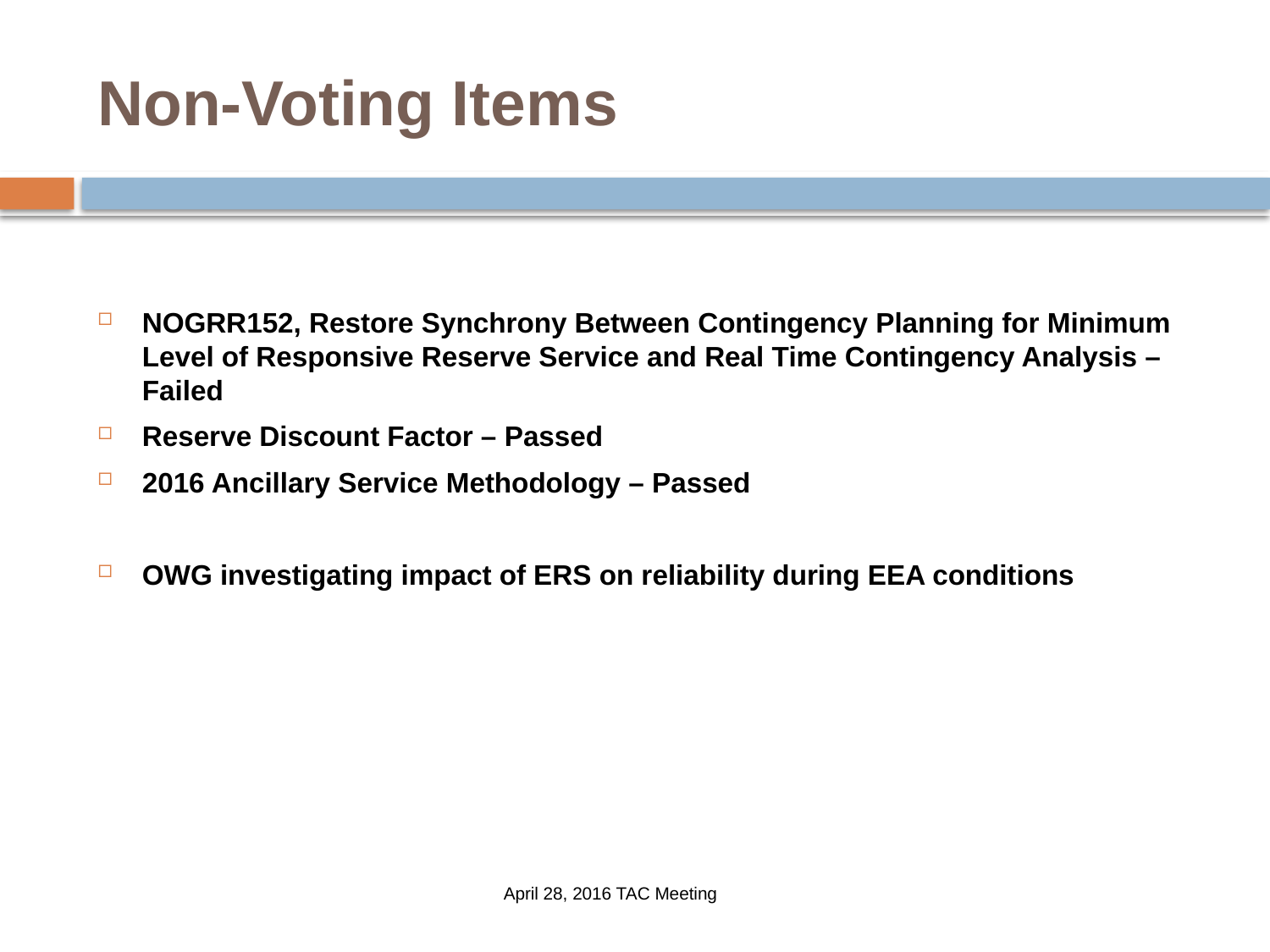

# Non-Voting Items

NOGRR152, Restore Synchrony Between Contingency Planning for Minimum Level of Responsive Reserve Service and Real Time Contingency Analysis – Failed
Reserve Discount Factor – Passed
2016 Ancillary Service Methodology – Passed

OWG investigating impact of ERS on reliability during EEA conditions

April 28, 2016 TAC Meeting